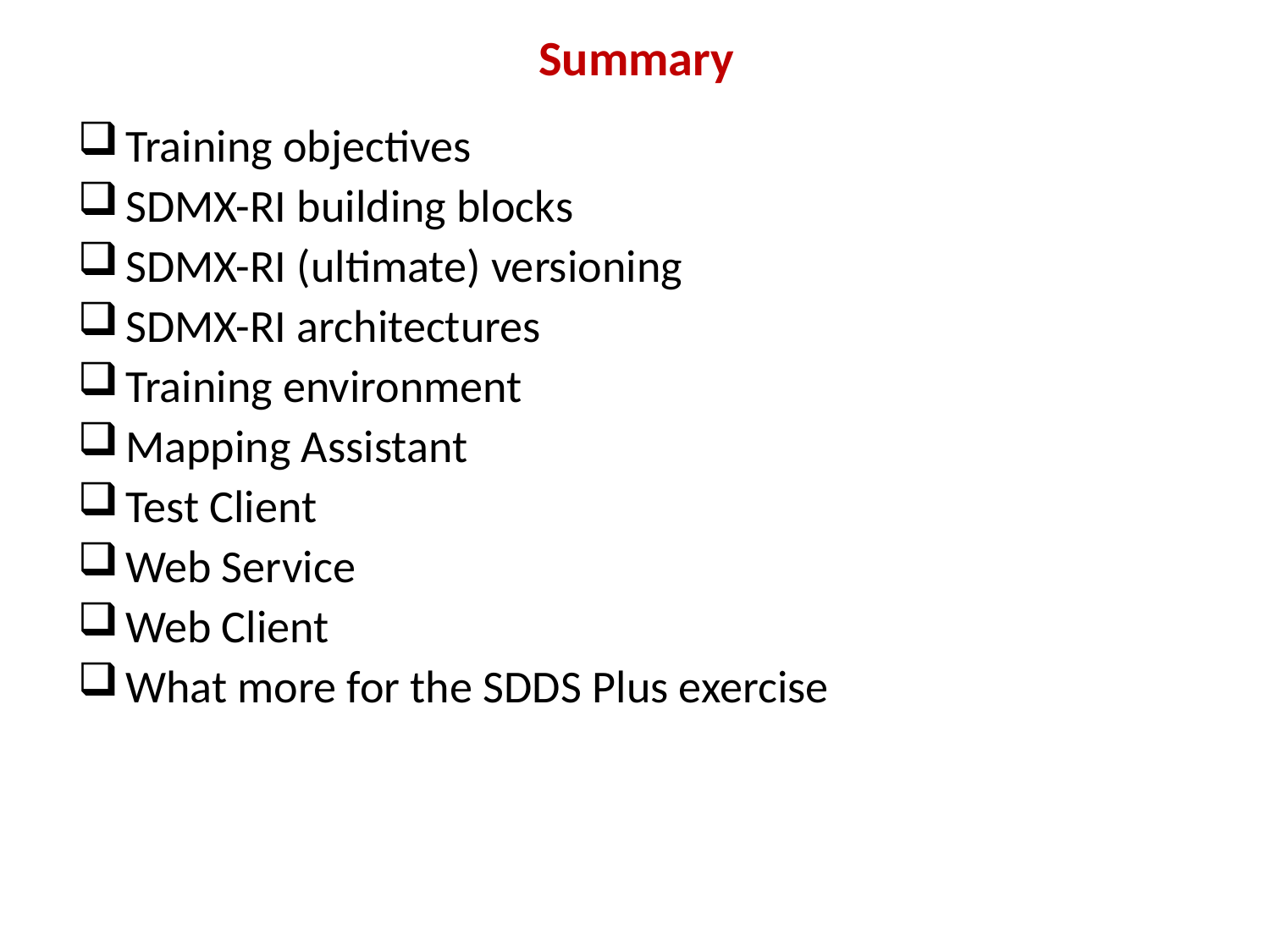

Summary
Training objectives
SDMX-RI building blocks
SDMX-RI (ultimate) versioning
SDMX-RI architectures
Training environment
Mapping Assistant
Test Client
Web Service
Web Client
What more for the SDDS Plus exercise